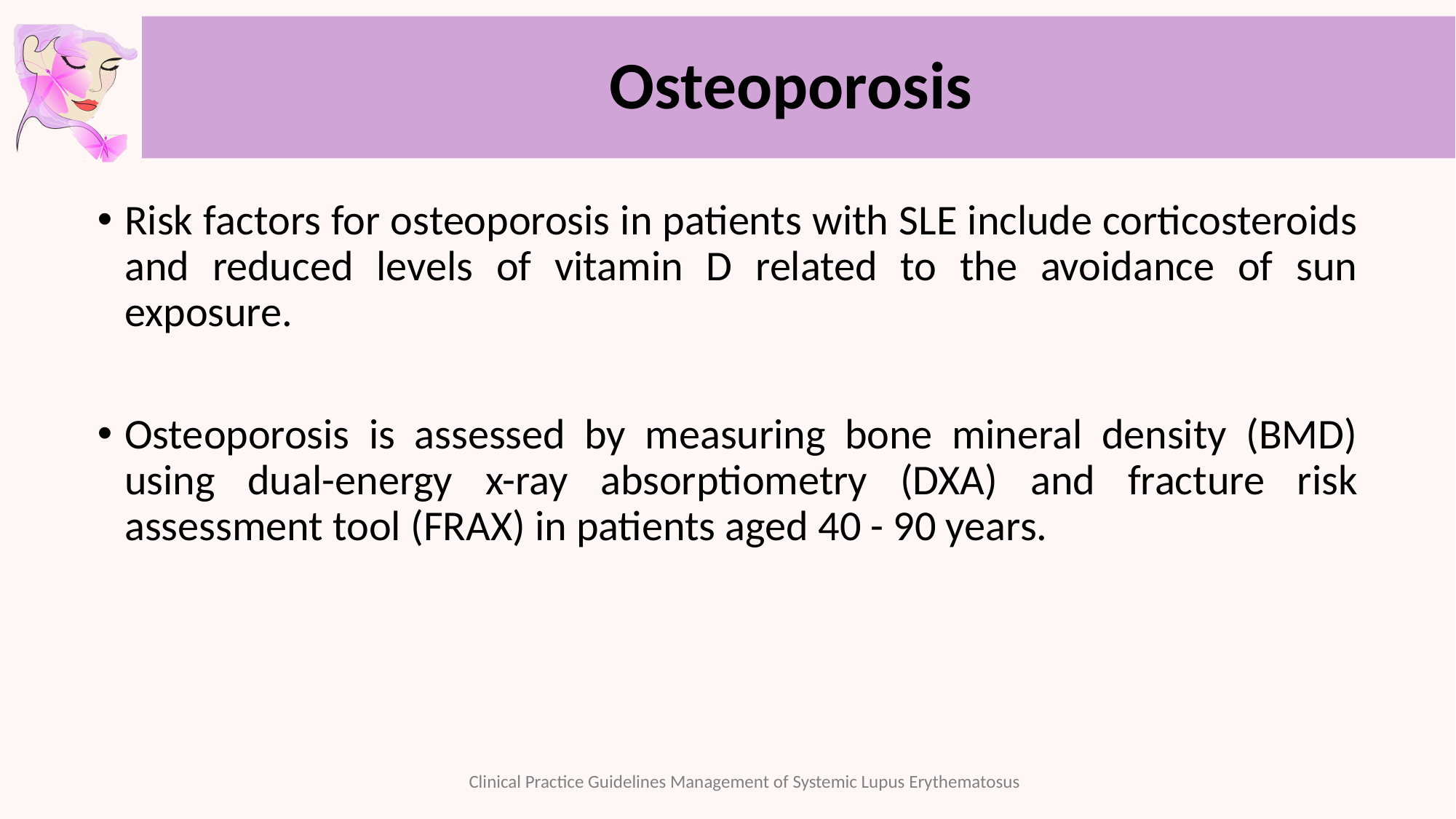

# Osteoporosis
Risk factors for osteoporosis in patients with SLE include corticosteroids and reduced levels of vitamin D related to the avoidance of sun exposure.

Osteoporosis is assessed by measuring bone mineral density (BMD) using dual-energy x-ray absorptiometry (DXA) and fracture risk assessment tool (FRAX) in patients aged 40 - 90 years.